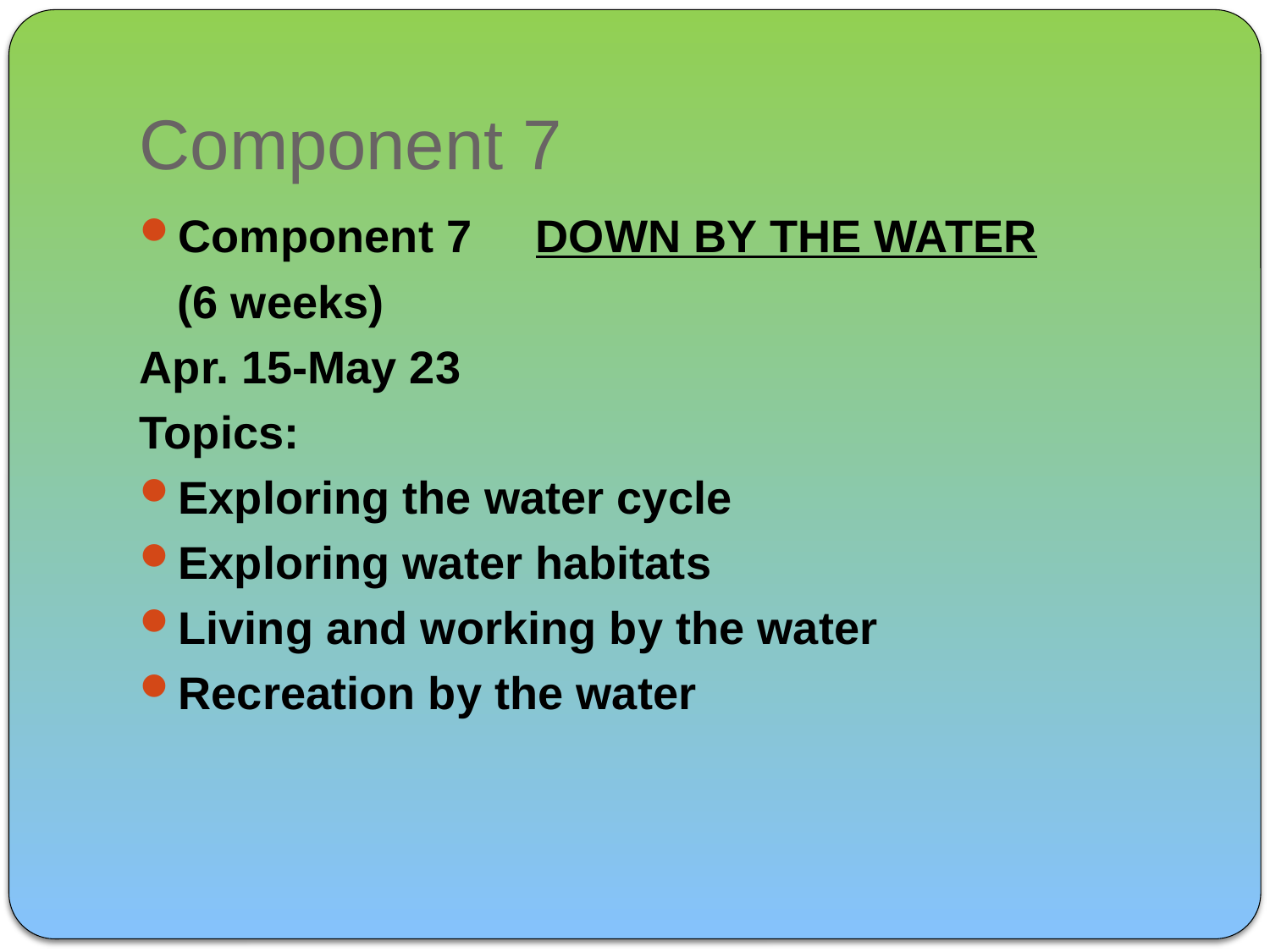

# Component 7
Component 7     DOWN BY THE WATER
   (6 weeks)
Apr. 15-May 23
Topics:
Exploring the water cycle
Exploring water habitats
Living and working by the water
Recreation by the water